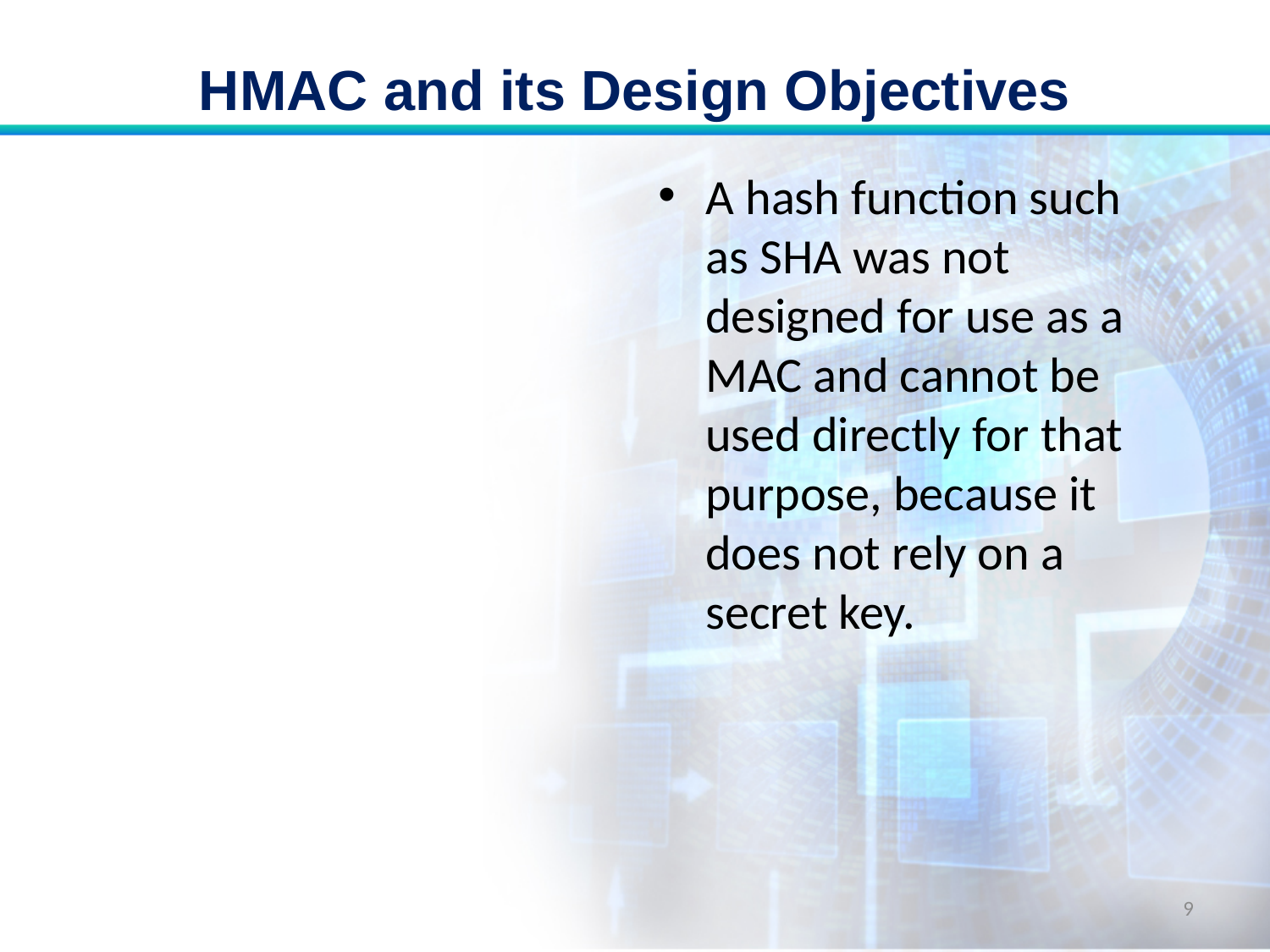

# HMAC and its Design Objectives
A hash function such as SHA was not designed for use as a MAC and cannot be used directly for that purpose, because it does not rely on a secret key.
9